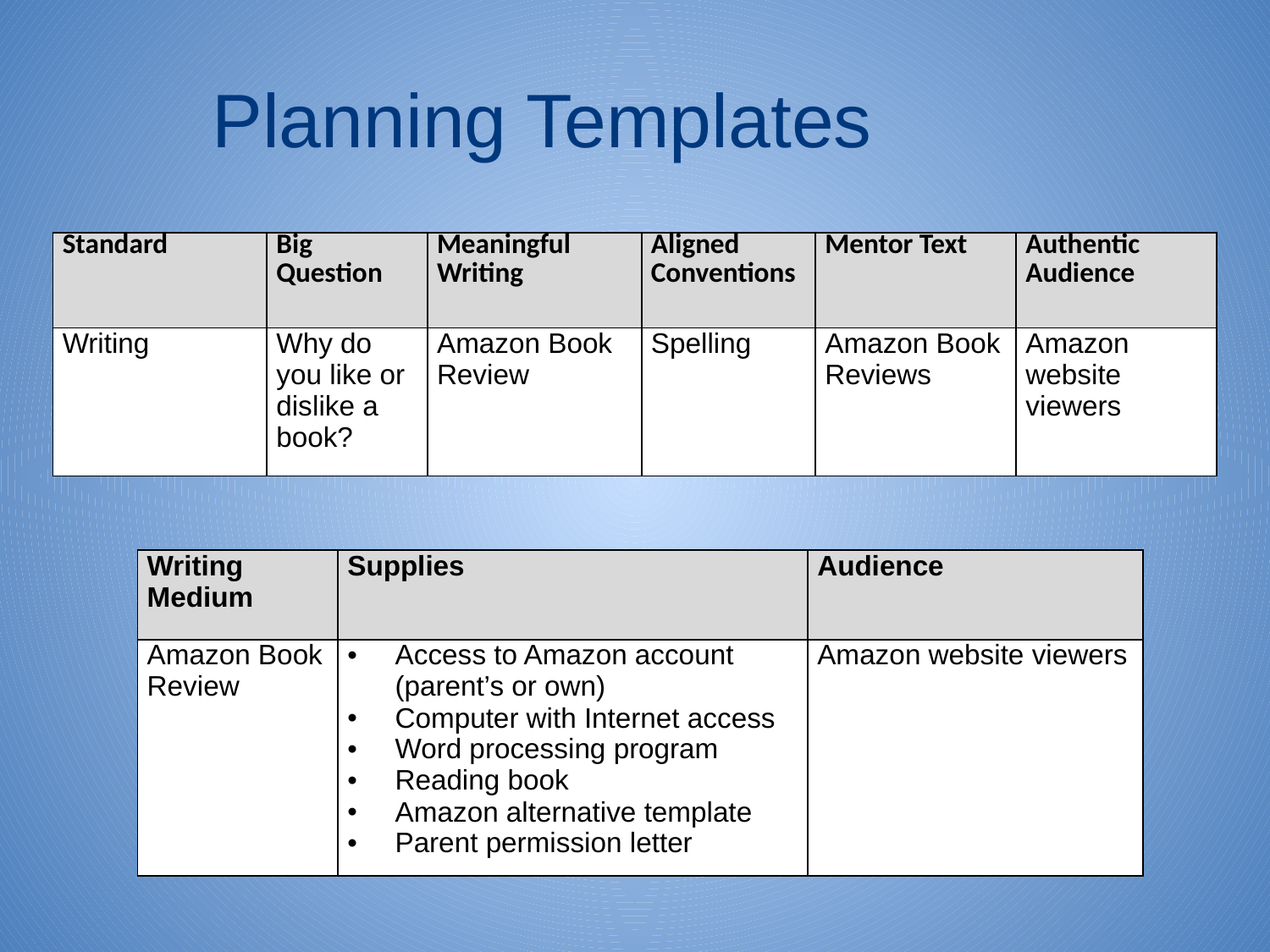

# Planning Templates
| Standard | Big Question | Meaningful Writing | Aligned Conventions | Mentor Text | Authentic Audience |
| --- | --- | --- | --- | --- | --- |
| Writing | Why do you like or dislike a book? | Amazon Book Review | Spelling | Amazon Book Reviews | Amazon website viewers |
| Writing Medium | Supplies | Audience |
| --- | --- | --- |
| Amazon Book Review | Access to Amazon account (parent’s or own) Computer with Internet access Word processing program Reading book Amazon alternative template Parent permission letter | Amazon website viewers |